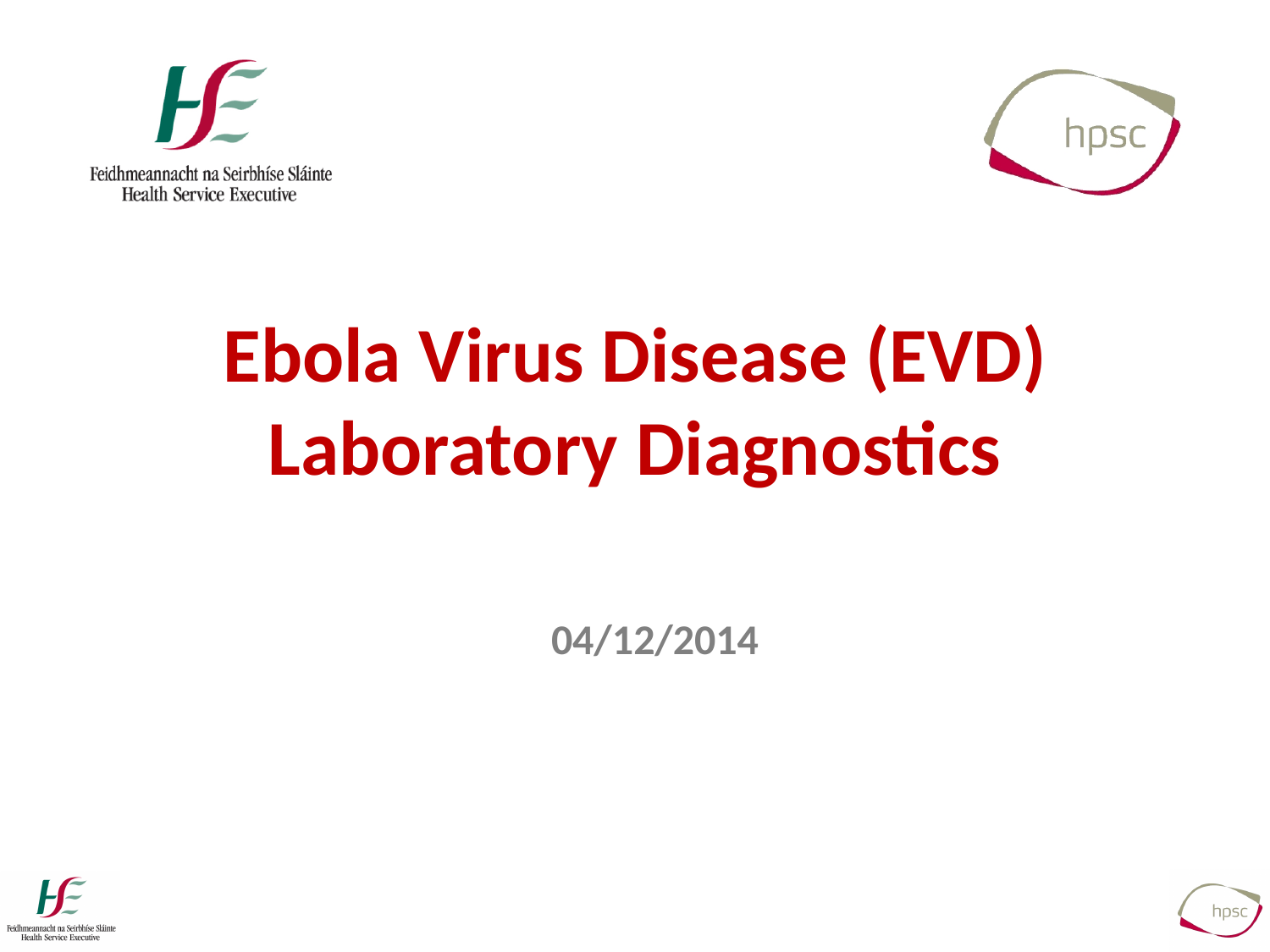

# Ebola Virus Disease (EVD) Laboratory Diagnostics
04/12/2014